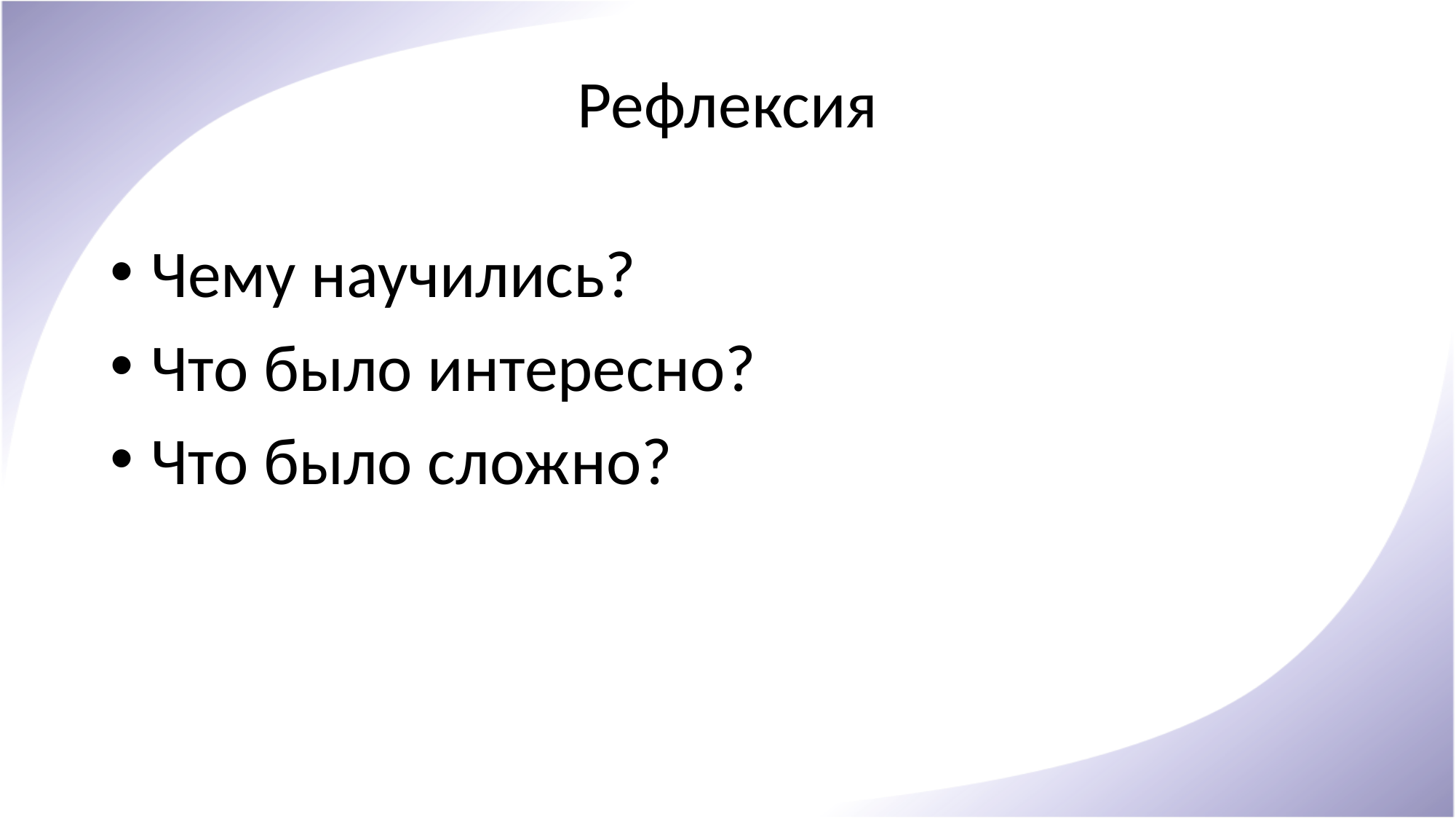

# Рефлексия
Чему научились?
Что было интересно?
Что было сложно?